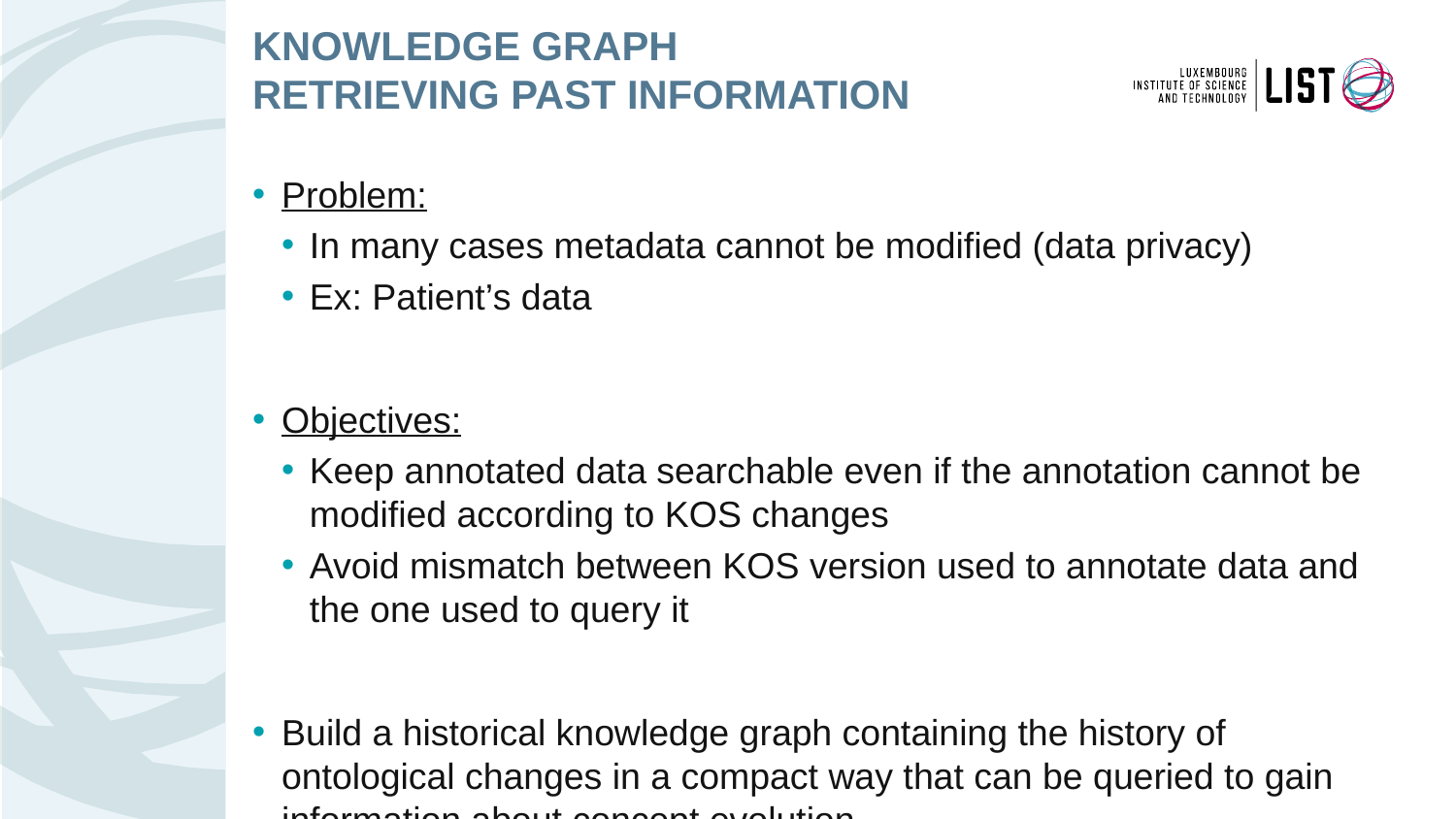

# Knowledge Graph retrieving past information
Problem:
In many cases metadata cannot be modified (data privacy)
Ex: Patient’s data

Objectives:
Keep annotated data searchable even if the annotation cannot be modified according to KOS changes
Avoid mismatch between KOS version used to annotate data and the one used to query it

Build a historical knowledge graph containing the history of ontological changes in a compact way that can be queried to gain information about concept evolution